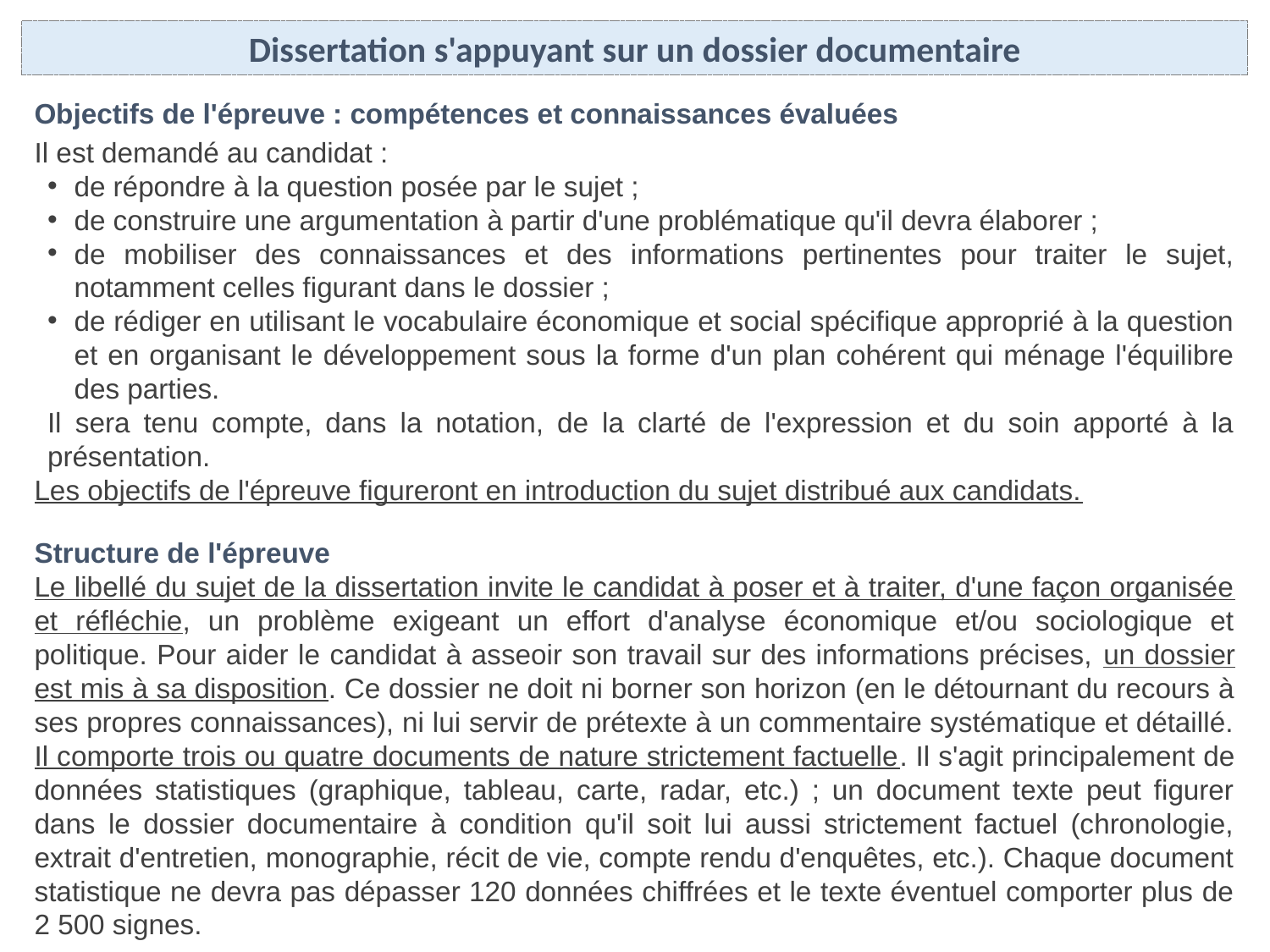

Dissertation s'appuyant sur un dossier documentaire
Objectifs de l'épreuve : compétences et connaissances évaluées
Il est demandé au candidat :
de répondre à la question posée par le sujet ;
de construire une argumentation à partir d'une problématique qu'il devra élaborer ;
de mobiliser des connaissances et des informations pertinentes pour traiter le sujet, notamment celles figurant dans le dossier ;
de rédiger en utilisant le vocabulaire économique et social spécifique approprié à la question et en organisant le développement sous la forme d'un plan cohérent qui ménage l'équilibre des parties.
Il sera tenu compte, dans la notation, de la clarté de l'expression et du soin apporté à la présentation.
Les objectifs de l'épreuve figureront en introduction du sujet distribué aux candidats.
Structure de l'épreuve
Le libellé du sujet de la dissertation invite le candidat à poser et à traiter, d'une façon organisée et réfléchie, un problème exigeant un effort d'analyse économique et/ou sociologique et politique. Pour aider le candidat à asseoir son travail sur des informations précises, un dossier est mis à sa disposition. Ce dossier ne doit ni borner son horizon (en le détournant du recours à ses propres connaissances), ni lui servir de prétexte à un commentaire systématique et détaillé. Il comporte trois ou quatre documents de nature strictement factuelle. Il s'agit principalement de données statistiques (graphique, tableau, carte, radar, etc.) ; un document texte peut figurer dans le dossier documentaire à condition qu'il soit lui aussi strictement factuel (chronologie, extrait d'entretien, monographie, récit de vie, compte rendu d'enquêtes, etc.). Chaque document statistique ne devra pas dépasser 120 données chiffrées et le texte éventuel comporter plus de 2 500 signes.